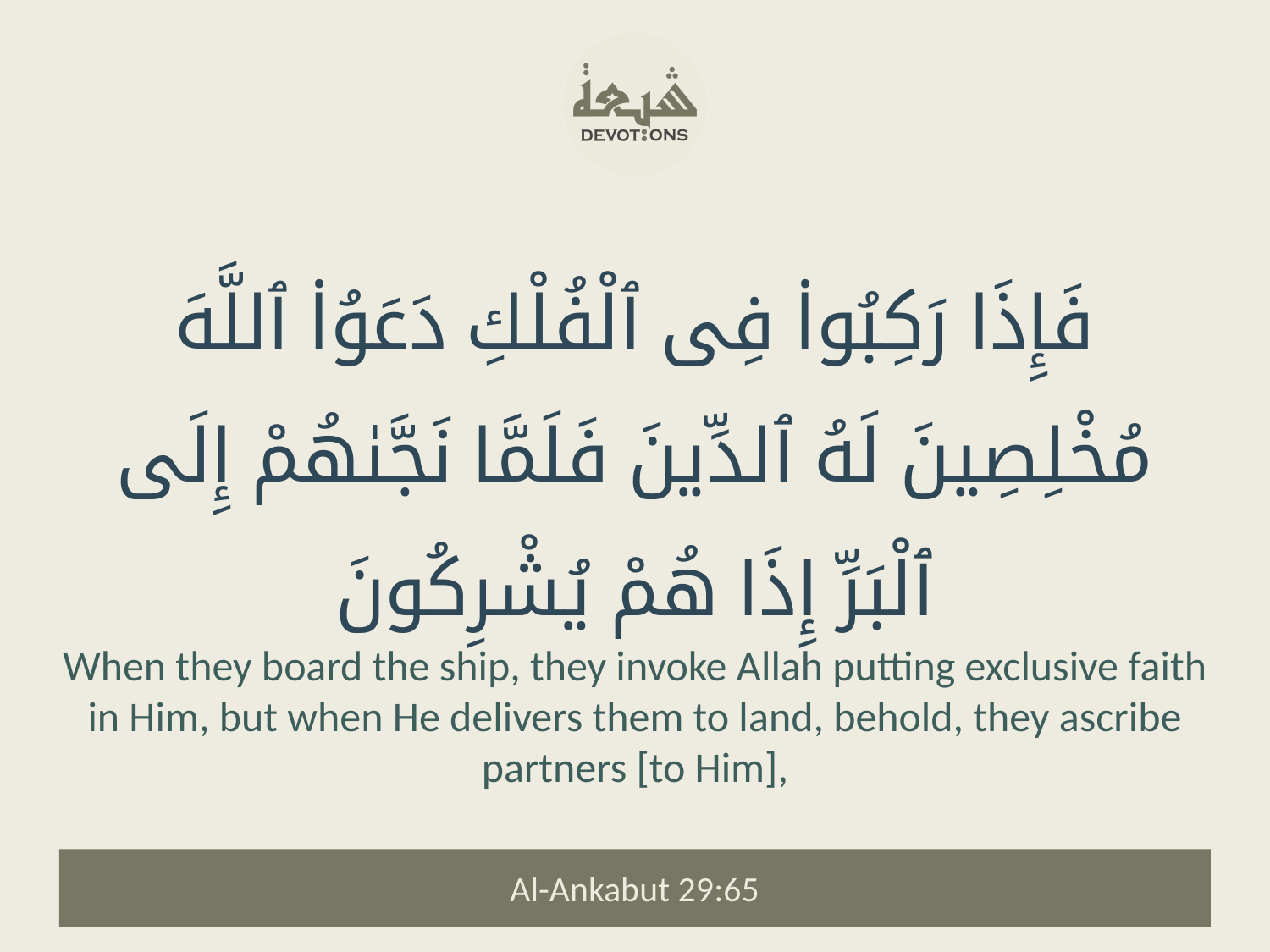

فَإِذَا رَكِبُوا۟ فِى ٱلْفُلْكِ دَعَوُا۟ ٱللَّهَ مُخْلِصِينَ لَهُ ٱلدِّينَ فَلَمَّا نَجَّىٰهُمْ إِلَى ٱلْبَرِّ إِذَا هُمْ يُشْرِكُونَ
When they board the ship, they invoke Allah putting exclusive faith in Him, but when He delivers them to land, behold, they ascribe partners [to Him],
Al-Ankabut 29:65